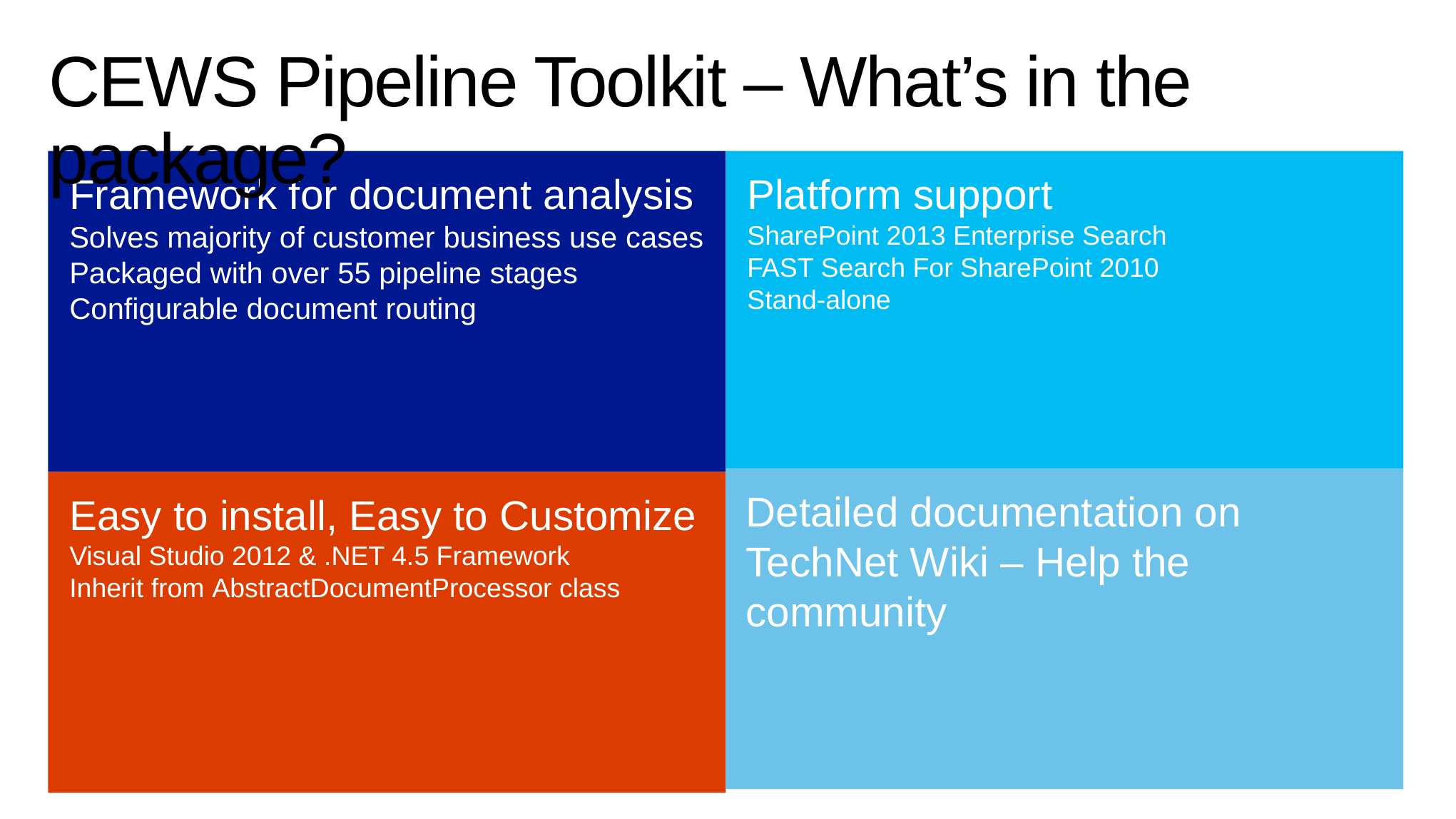

# CEWS Pipeline Toolkit – What’s in the package?
Platform support
SharePoint 2013 Enterprise Search
FAST Search For SharePoint 2010
Stand-alone
Framework for document analysis
Solves majority of customer business use cases
Packaged with over 55 pipeline stages
Configurable document routing

Detailed documentation on TechNet Wiki – Help the community

Easy to install, Easy to Customize
Visual Studio 2012 & .NET 4.5 Framework
Inherit from AbstractDocumentProcessor class